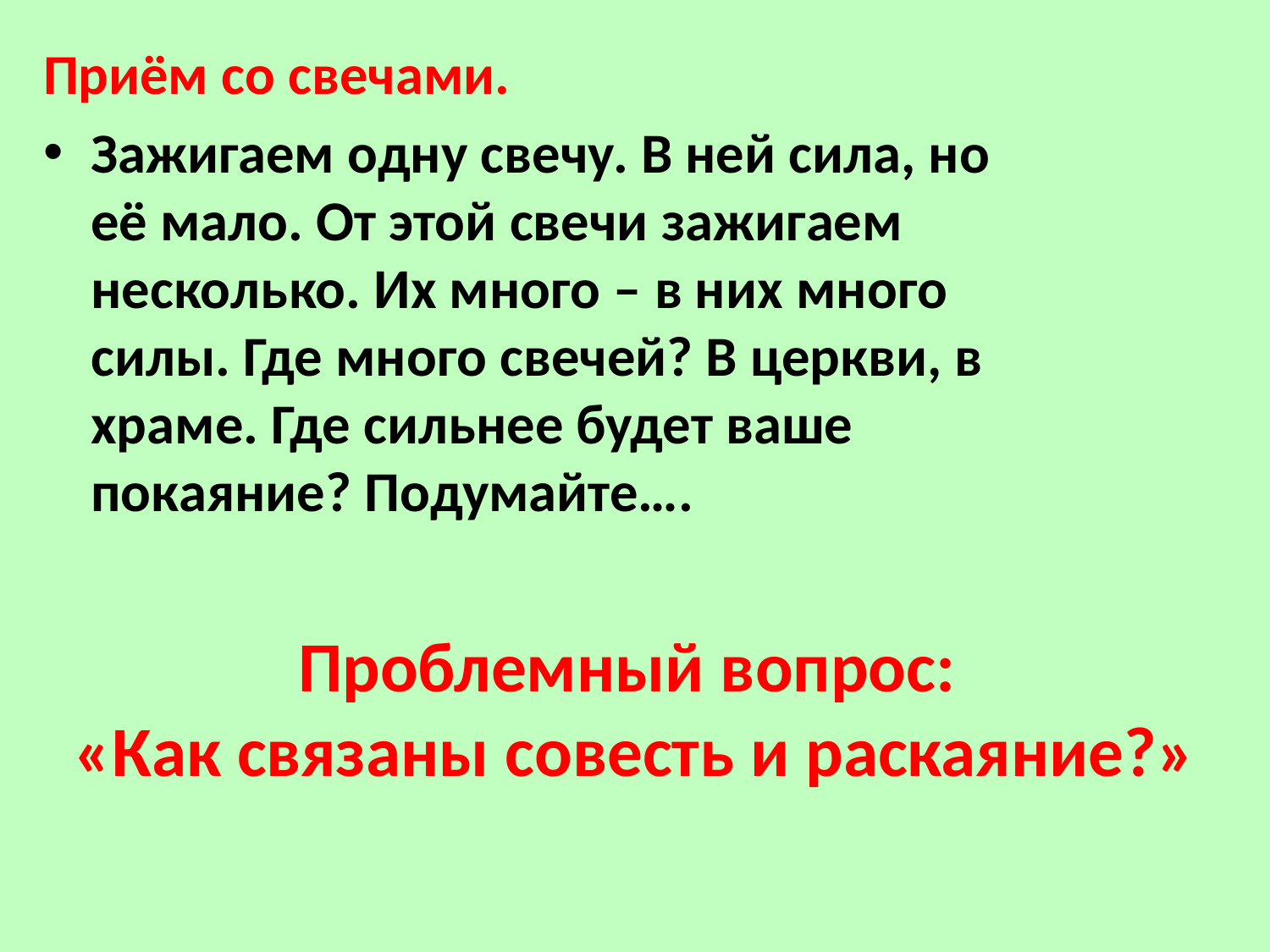

# Приём со свечами.
Зажигаем одну свечу. В ней сила, но её мало. От этой свечи зажигаем несколько. Их много – в них много силы. Где много свечей? В церкви, в храме. Где сильнее будет ваше покаяние? Подумайте….

Проблемный вопрос:
«Как связаны совесть и раскаяние?»